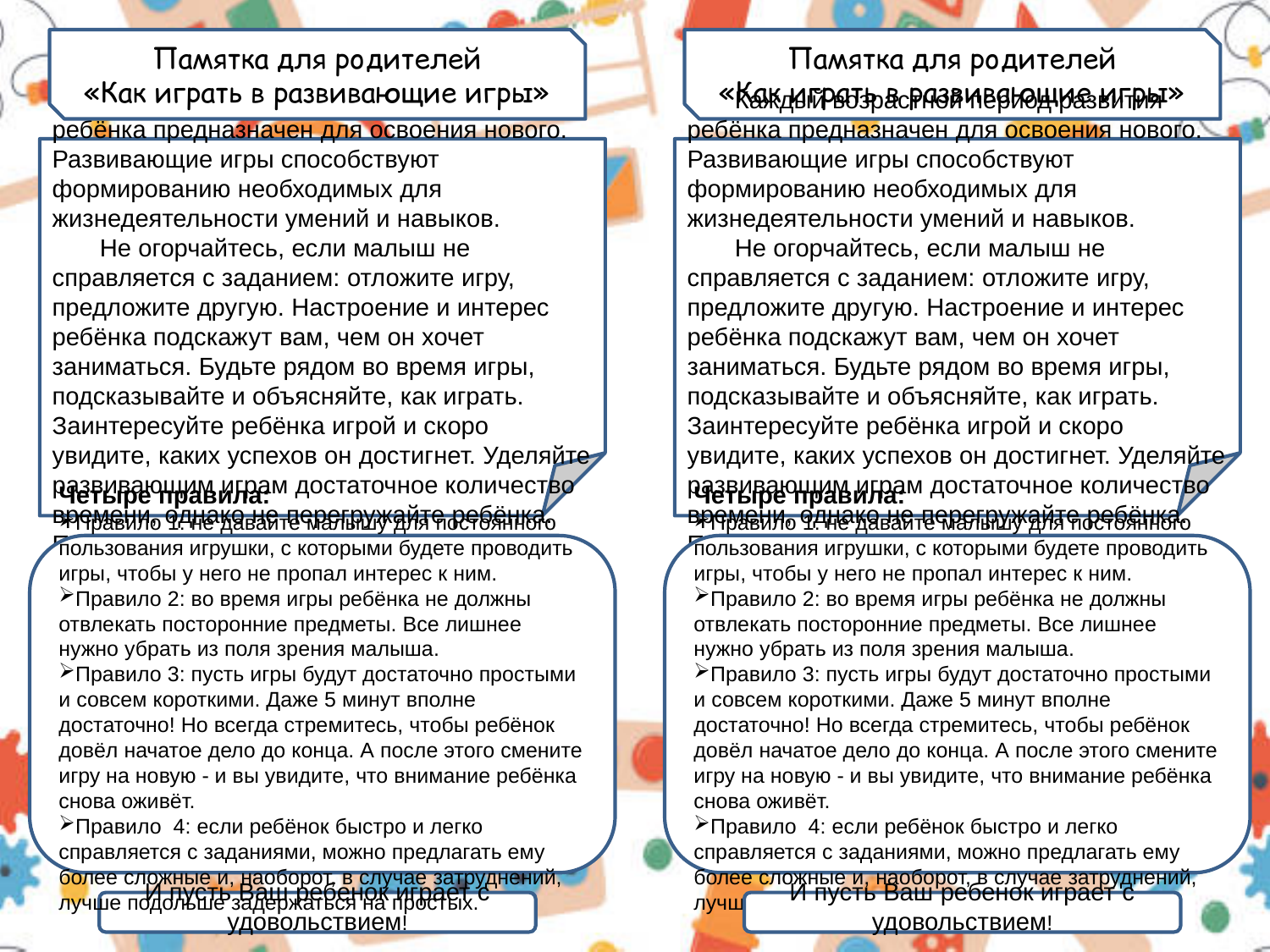

Памятка для родителей
«Как играть в развивающие игры»
Памятка для родителей
«Как играть в развивающие игры»

Каждый возрастной период развития ребёнка предназначен для освоения нового. Развивающие игры способствуют формированию необходимых для жизнедеятельности умений и навыков.
Не огорчайтесь, если малыш не справляется с заданием: отложите игру, предложите другую. Настроение и интерес ребёнка подскажут вам, чем он хочет заниматься. Будьте рядом во время игры, подсказывайте и объясняйте, как играть. Заинтересуйте ребёнка игрой и скоро увидите, каких успехов он достигнет. Уделяйте развивающим играм достаточное количество времени, однако не перегружайте ребёнка. Пусть лучше игры будут источником пользы и удовольствия.

Каждый возрастной период развития ребёнка предназначен для освоения нового. Развивающие игры способствуют формированию необходимых для жизнедеятельности умений и навыков.
Не огорчайтесь, если малыш не справляется с заданием: отложите игру, предложите другую. Настроение и интерес ребёнка подскажут вам, чем он хочет заниматься. Будьте рядом во время игры, подсказывайте и объясняйте, как играть. Заинтересуйте ребёнка игрой и скоро увидите, каких успехов он достигнет. Уделяйте развивающим играм достаточное количество времени, однако не перегружайте ребёнка. Пусть лучше игры будут источником пользы и удовольствия.

Четыре правила:
Правило 1: не давайте малышу для постоянного пользования игрушки, с которыми будете проводить игры, чтобы у него не пропал интерес к ним.
Правило 2: во время игры ребёнка не должны отвлекать посторонние предметы. Все лишнее нужно убрать из поля зрения малыша.
Правило 3: пусть игры будут достаточно простыми и совсем короткими. Даже 5 минут вполне достаточно! Но всегда стремитесь, чтобы ребёнок довёл начатое дело до конца. А после этого смените игру на новую - и вы увидите, что внимание ребёнка снова оживёт.
Правило  4: если ребёнок быстро и легко справляется с заданиями, можно предлагать ему более сложные и, наоборот, в случае затруднений, лучше подольше задержаться на простых.

Четыре правила:
Правило 1: не давайте малышу для постоянного пользования игрушки, с которыми будете проводить игры, чтобы у него не пропал интерес к ним.
Правило 2: во время игры ребёнка не должны отвлекать посторонние предметы. Все лишнее нужно убрать из поля зрения малыша.
Правило 3: пусть игры будут достаточно простыми и совсем короткими. Даже 5 минут вполне достаточно! Но всегда стремитесь, чтобы ребёнок довёл начатое дело до конца. А после этого смените игру на новую - и вы увидите, что внимание ребёнка снова оживёт.
Правило  4: если ребёнок быстро и легко справляется с заданиями, можно предлагать ему более сложные и, наоборот, в случае затруднений, лучше подольше задержаться на простых.

И пусть Ваш ребенок играет с удовольствием!

И пусть Ваш ребенок играет с удовольствием!